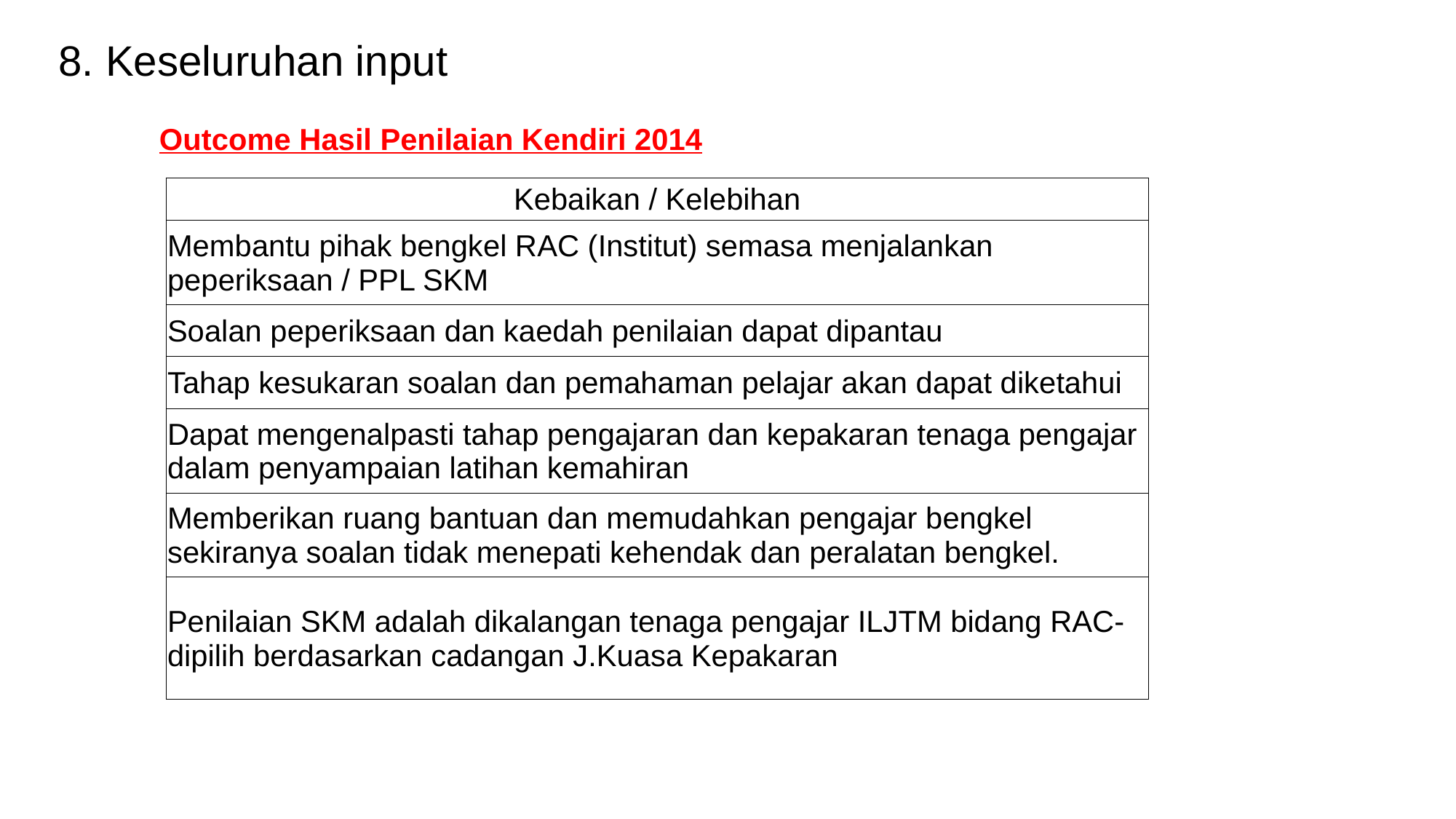

8. Keseluruhan input
Outcome Hasil Penilaian Kendiri 2014
| Kebaikan / Kelebihan |
| --- |
| Membantu pihak bengkel RAC (Institut) semasa menjalankan peperiksaan / PPL SKM |
| Soalan peperiksaan dan kaedah penilaian dapat dipantau |
| Tahap kesukaran soalan dan pemahaman pelajar akan dapat diketahui |
| Dapat mengenalpasti tahap pengajaran dan kepakaran tenaga pengajar dalam penyampaian latihan kemahiran |
| Memberikan ruang bantuan dan memudahkan pengajar bengkel sekiranya soalan tidak menepati kehendak dan peralatan bengkel. |
| Penilaian SKM adalah dikalangan tenaga pengajar ILJTM bidang RAC-dipilih berdasarkan cadangan J.Kuasa Kepakaran |